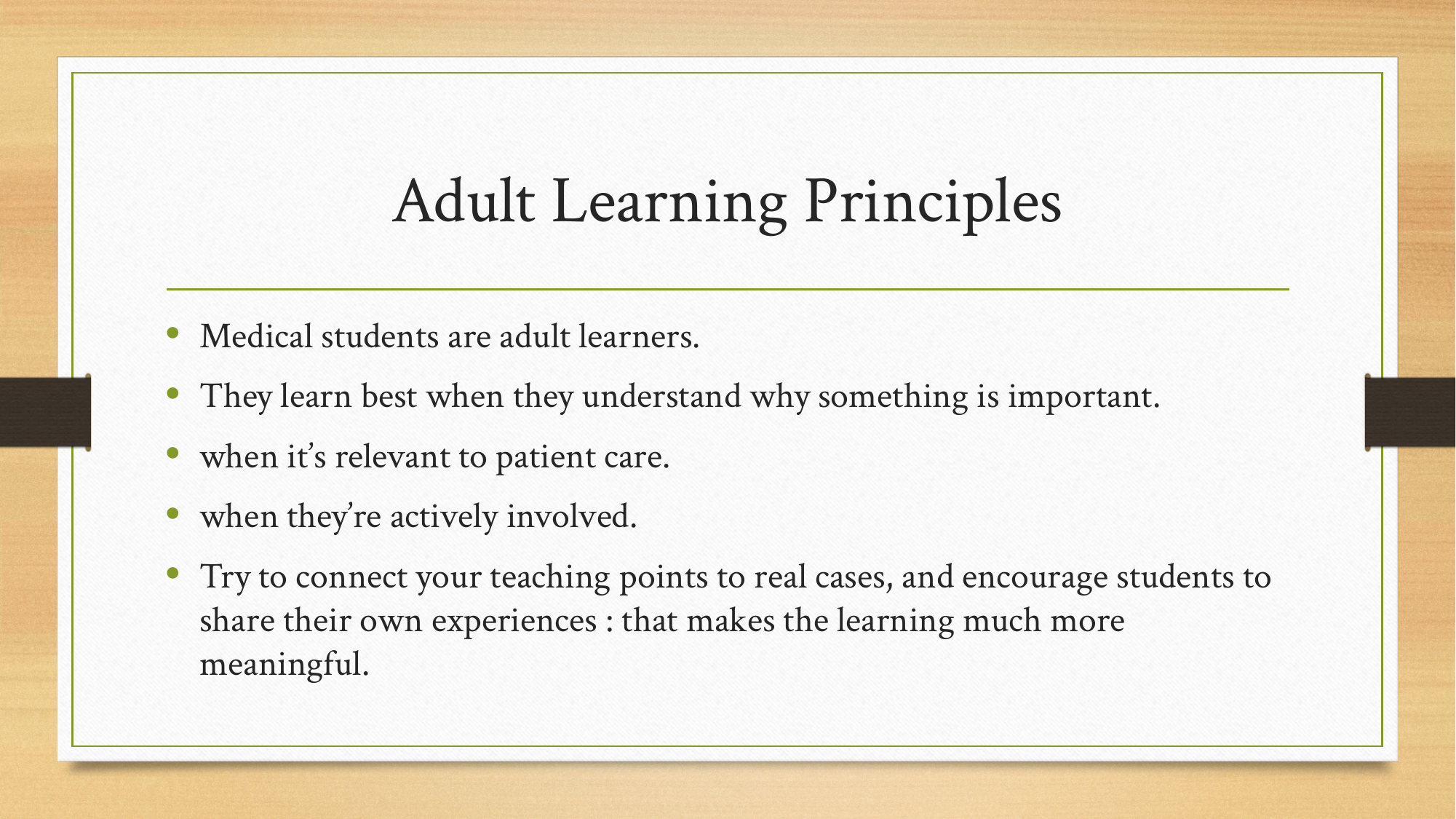

# Adult Learning Principles
Medical students are adult learners.
They learn best when they understand why something is important.
when it’s relevant to patient care.
when they’re actively involved.
Try to connect your teaching points to real cases, and encourage students to share their own experiences : that makes the learning much more meaningful.